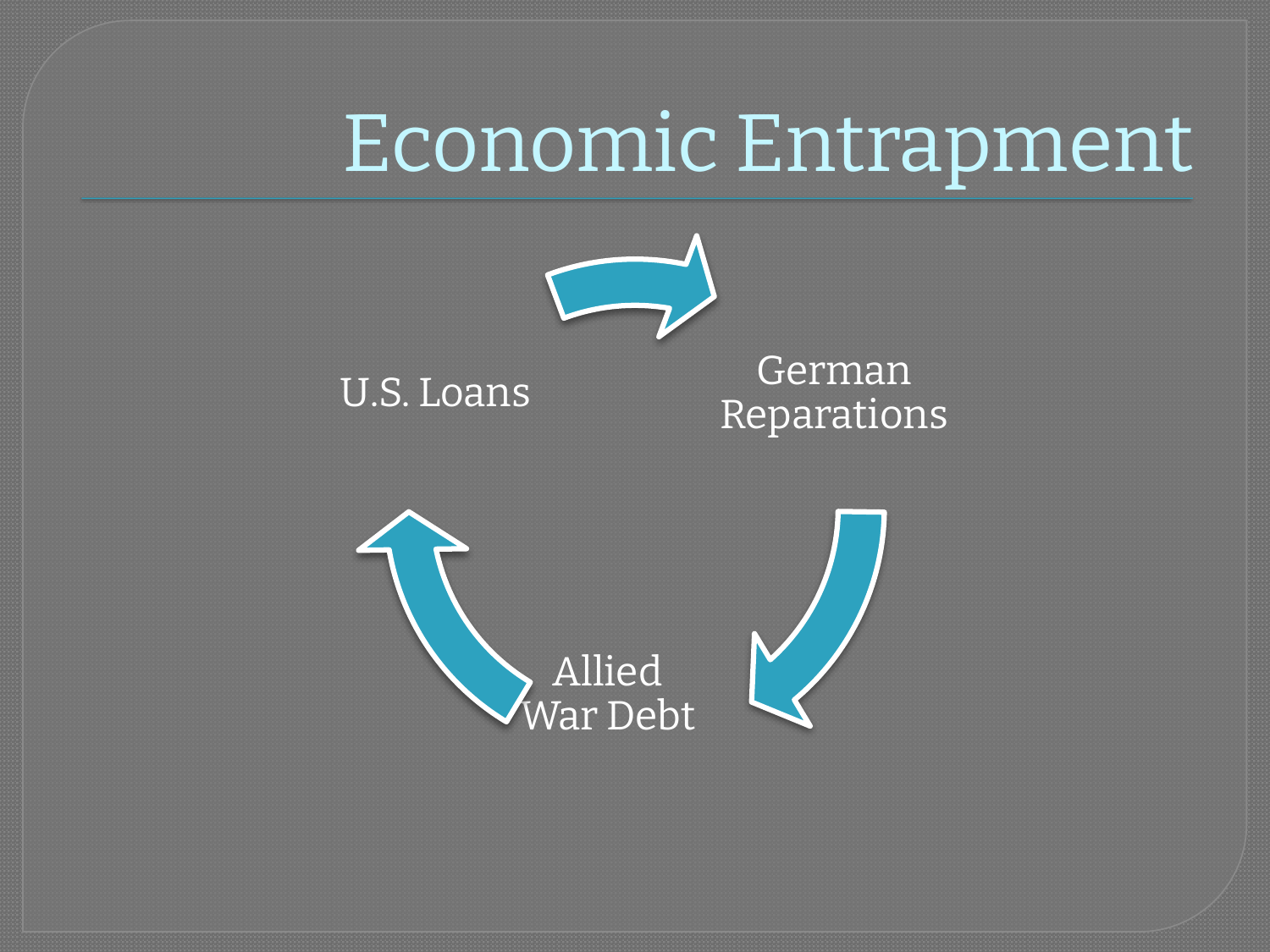

# Economic Entrapment
German Reparations
    Allied   War Debt

U.S. Loans